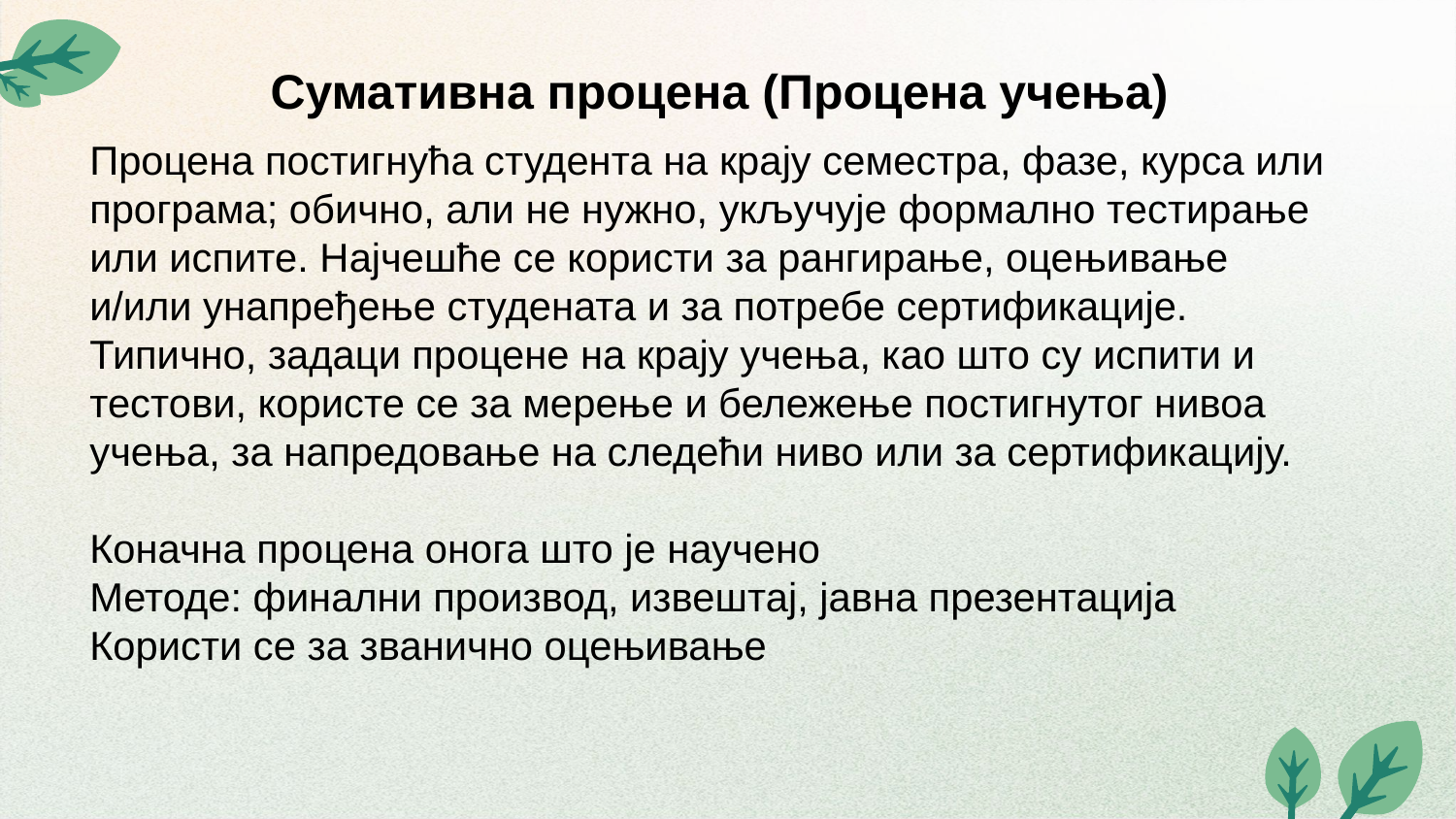

Сумативна процена (Процена учења)
Процена постигнућа студента на крају семестра, фазе, курса или програма; обично, али не нужно, укључује формално тестирање или испите. Најчешће се користи за рангирање, оцењивање и/или унапређење студената и за потребе сертификације. Типично, задаци процене на крају учења, као што су испити и тестови, користе се за мерење и бележење постигнутог нивоа учења, за напредовање на следећи ниво или за сертификацију.

Коначна процена онога што је научено
Методе: финални производ, извештај, јавна презентација
Користи се за званично оцењивање